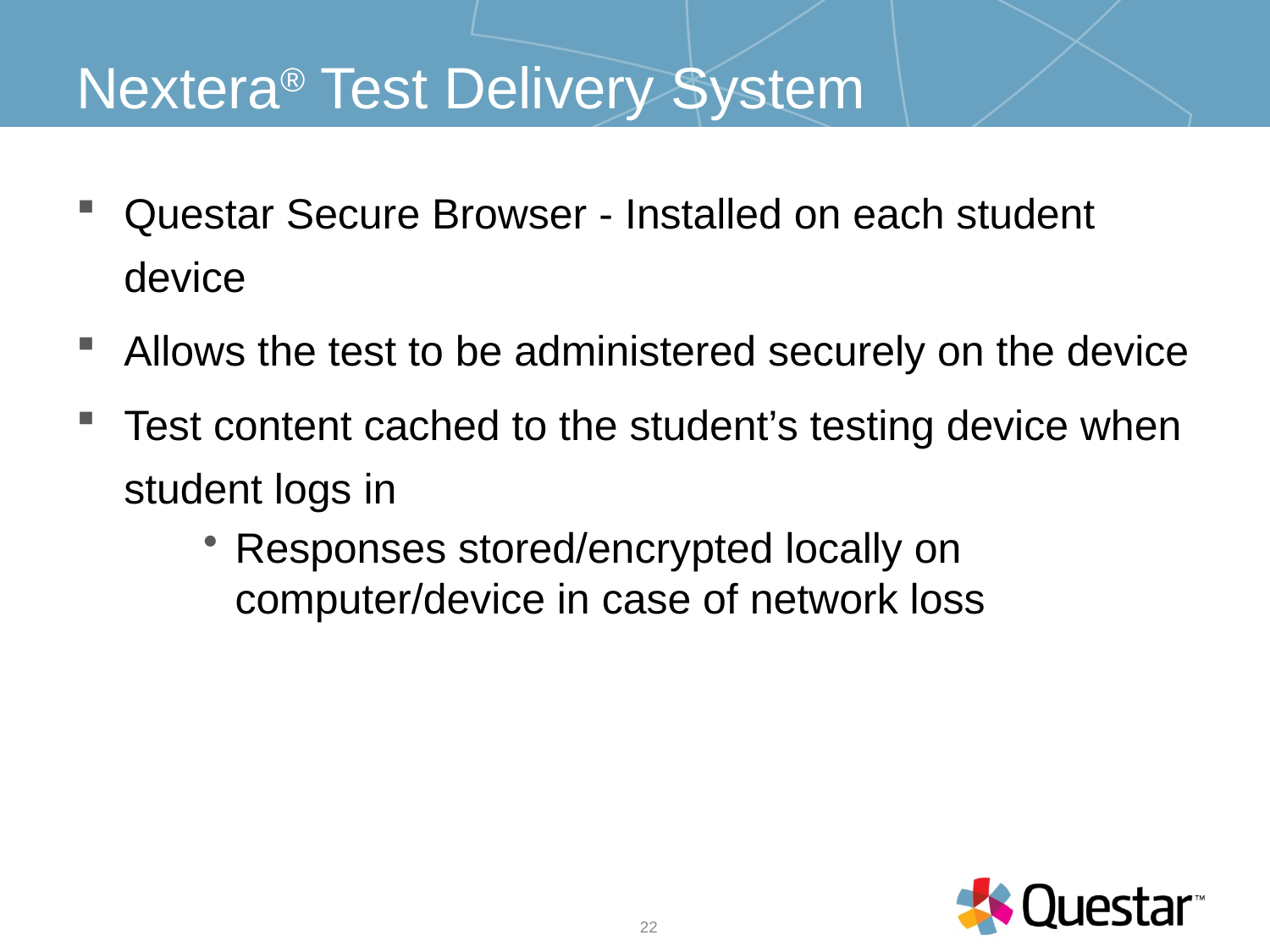

# Nextera® Test Delivery System
Questar Secure Browser - Installed on each student device
Allows the test to be administered securely on the device
Test content cached to the student’s testing device when student logs in
Responses stored/encrypted locally on computer/device in case of network loss
22